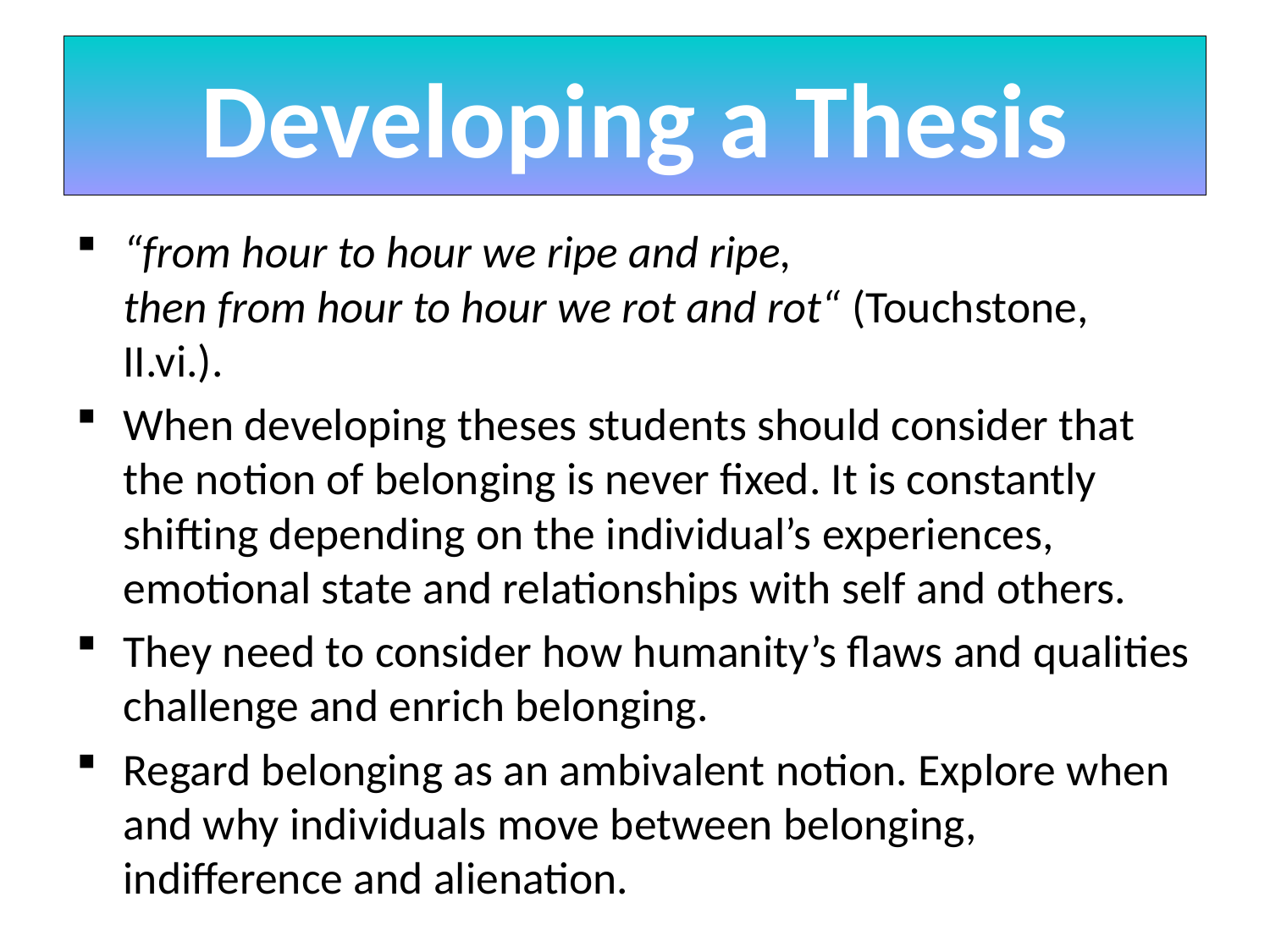

# Developing a Thesis
“from hour to hour we ripe and ripe,
then from hour to hour we rot and rot“ (Touchstone, II.vi.).
When developing theses students should consider that the notion of belonging is never fixed. It is constantly shifting depending on the individual’s experiences, emotional state and relationships with self and others.
They need to consider how humanity’s flaws and qualities challenge and enrich belonging.
Regard belonging as an ambivalent notion. Explore when and why individuals move between belonging, indifference and alienation.